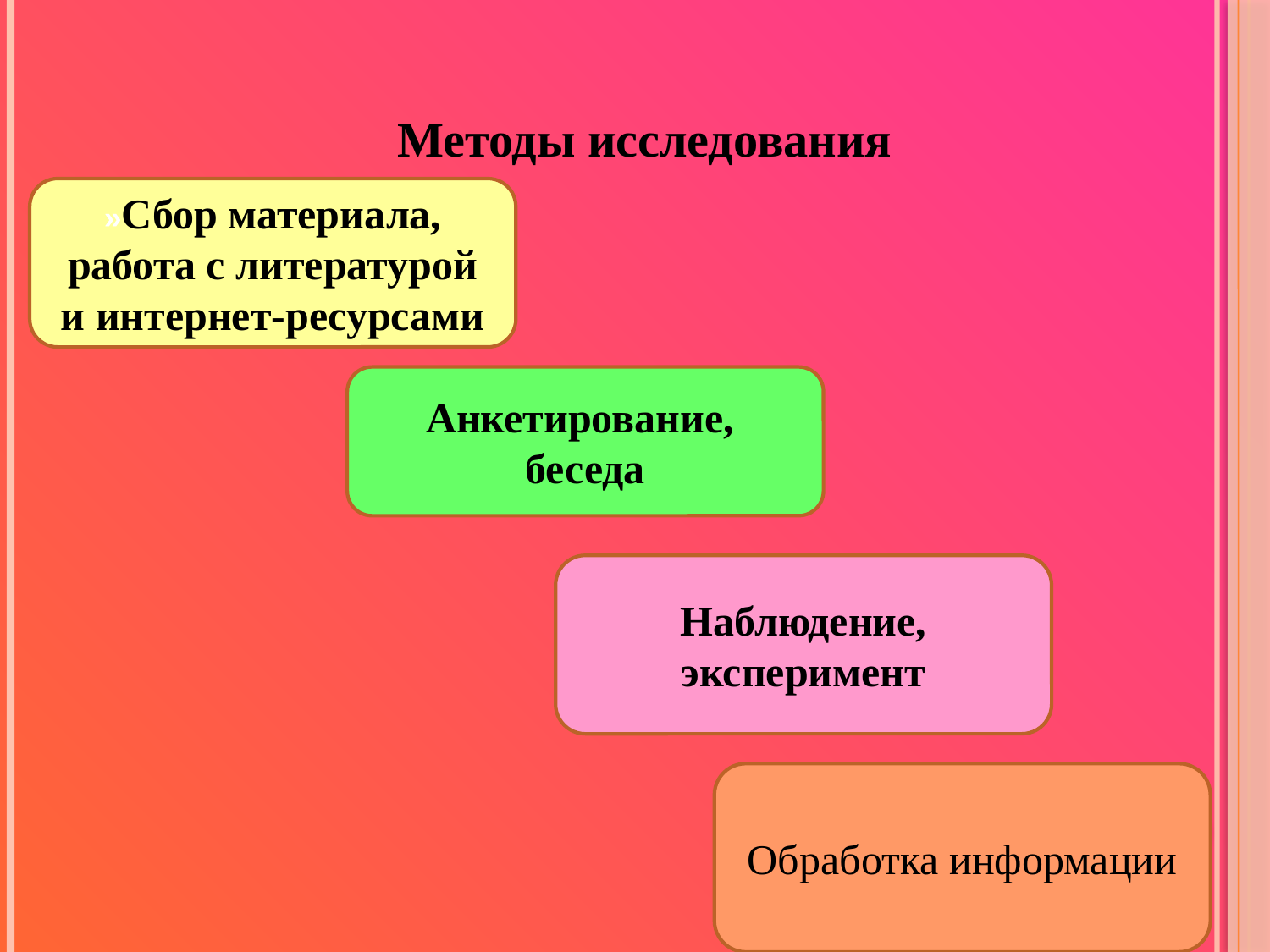

Методы исследования

»Сбор материала, работа с литературой и интернет-ресурсами
Анкетирование,
беседа
Наблюдение, эксперимент
Обработка информации
5